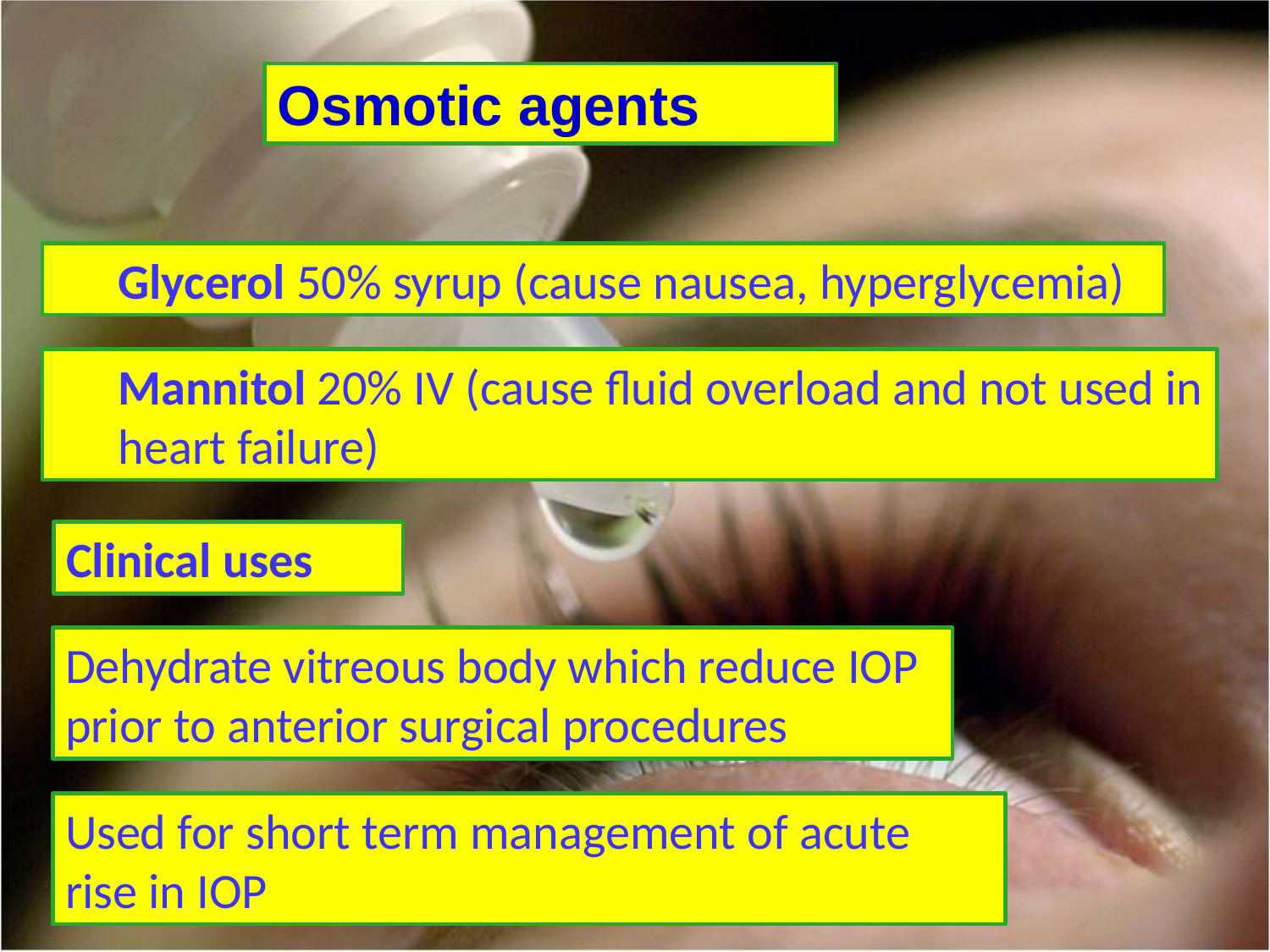

Osmotic agents
Glycerol 50% syrup (cause nausea, hyperglycemia)
Mannitol 20% IV (cause fluid overload and not used in heart failure)
Clinical uses
Dehydrate vitreous body which reduce IOP prior to anterior surgical procedures
Used for short term management of acute rise in IOP